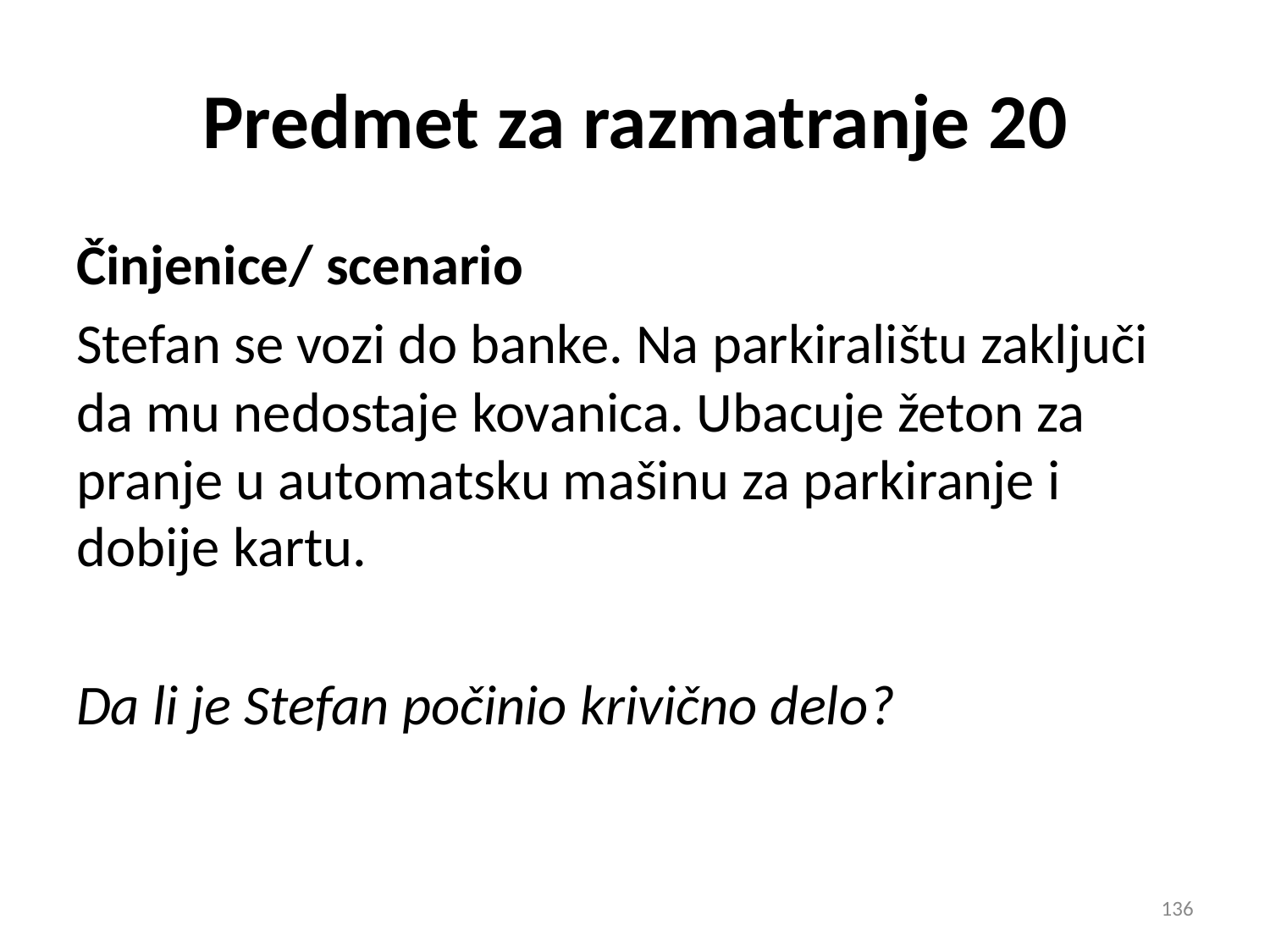

Predmet za razmatranje 20
Činjenice/ scenario
Stefan se vozi do banke. Na parkiralištu zaključi da mu nedostaje kovanica. Ubacuje žeton za pranje u automatsku mašinu za parkiranje i dobije kartu.

Da li je Stefan počinio krivično delo?
136